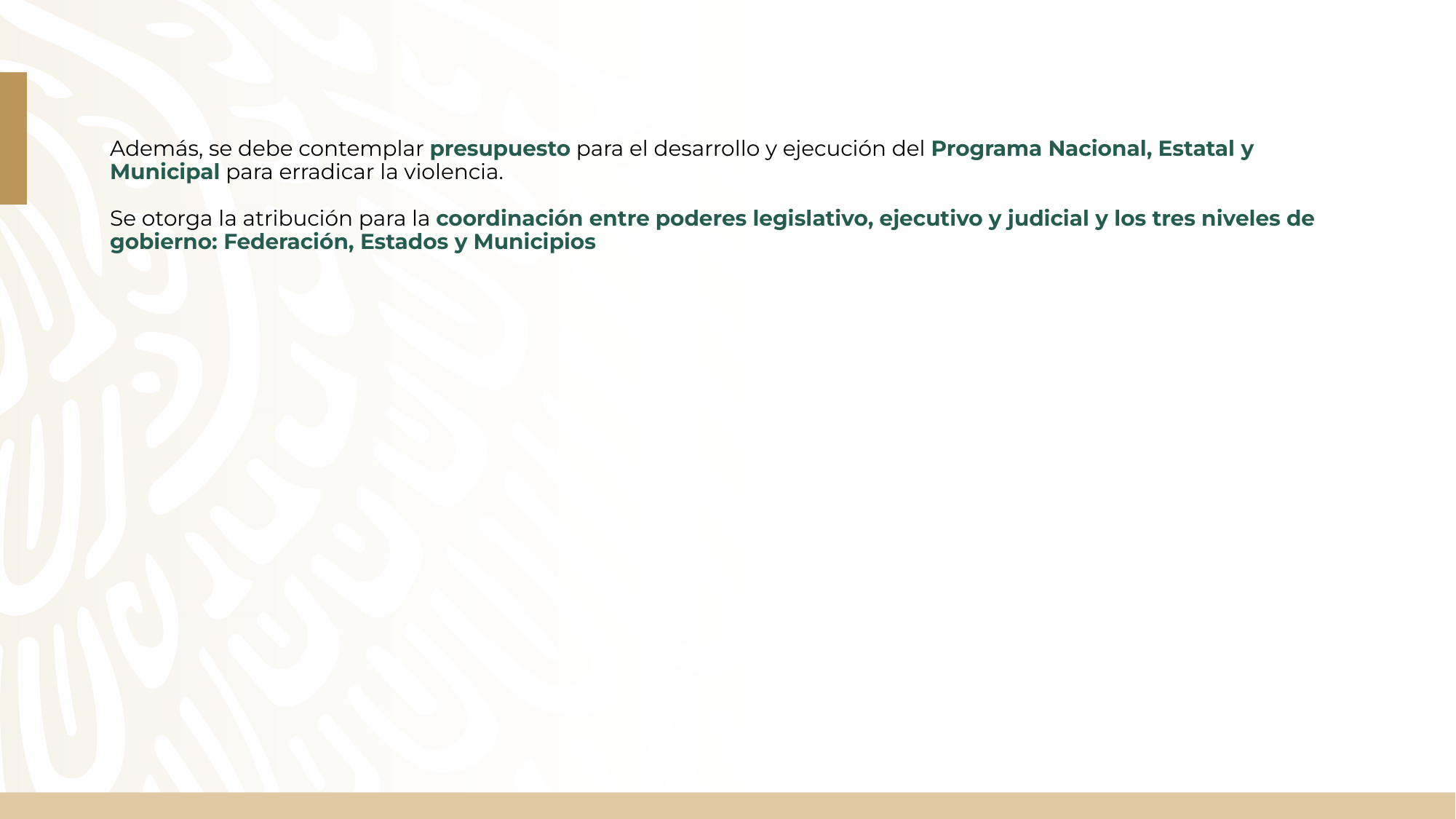

# Además, se debe contemplar presupuesto para el desarrollo y ejecución del Programa Nacional, Estatal y Municipal para erradicar la violencia. Se otorga la atribución para la coordinación entre poderes legislativo, ejecutivo y judicial y los tres niveles de gobierno: Federación, Estados y Municipios